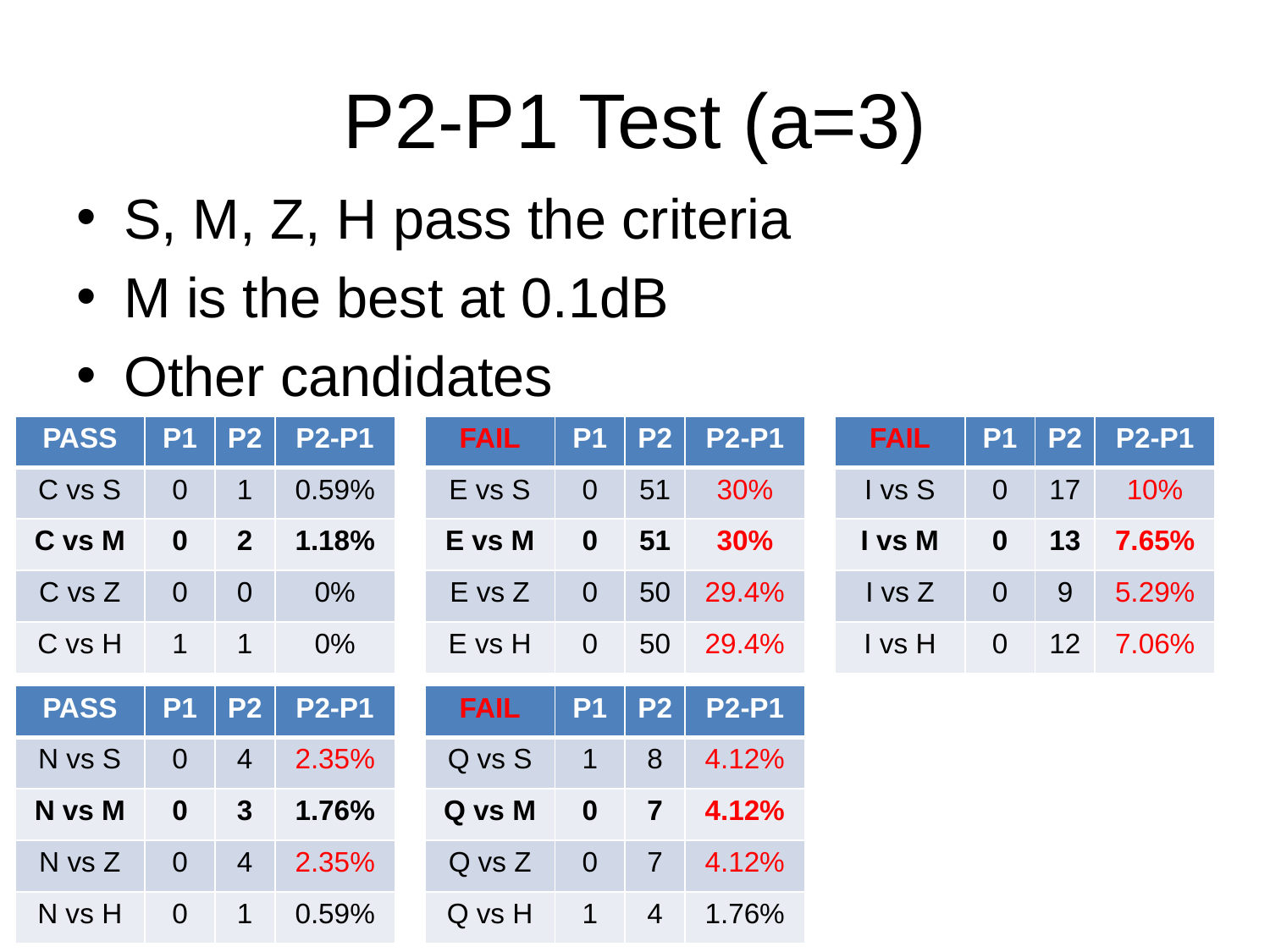

# P2-P1 Test (a=3)
S, M, Z, H pass the criteria
M is the best at 0.1dB
Other candidates
| PASS | P1 | P2 | P2-P1 |
| --- | --- | --- | --- |
| C vs S | 0 | 1 | 0.59% |
| C vs M | 0 | 2 | 1.18% |
| C vs Z | 0 | 0 | 0% |
| C vs H | 1 | 1 | 0% |
| FAIL | P1 | P2 | P2-P1 |
| --- | --- | --- | --- |
| E vs S | 0 | 51 | 30% |
| E vs M | 0 | 51 | 30% |
| E vs Z | 0 | 50 | 29.4% |
| E vs H | 0 | 50 | 29.4% |
| FAIL | P1 | P2 | P2-P1 |
| --- | --- | --- | --- |
| I vs S | 0 | 17 | 10% |
| I vs M | 0 | 13 | 7.65% |
| I vs Z | 0 | 9 | 5.29% |
| I vs H | 0 | 12 | 7.06% |
| PASS | P1 | P2 | P2-P1 |
| --- | --- | --- | --- |
| N vs S | 0 | 4 | 2.35% |
| N vs M | 0 | 3 | 1.76% |
| N vs Z | 0 | 4 | 2.35% |
| N vs H | 0 | 1 | 0.59% |
| FAIL | P1 | P2 | P2-P1 |
| --- | --- | --- | --- |
| Q vs S | 1 | 8 | 4.12% |
| Q vs M | 0 | 7 | 4.12% |
| Q vs Z | 0 | 7 | 4.12% |
| Q vs H | 1 | 4 | 1.76% |